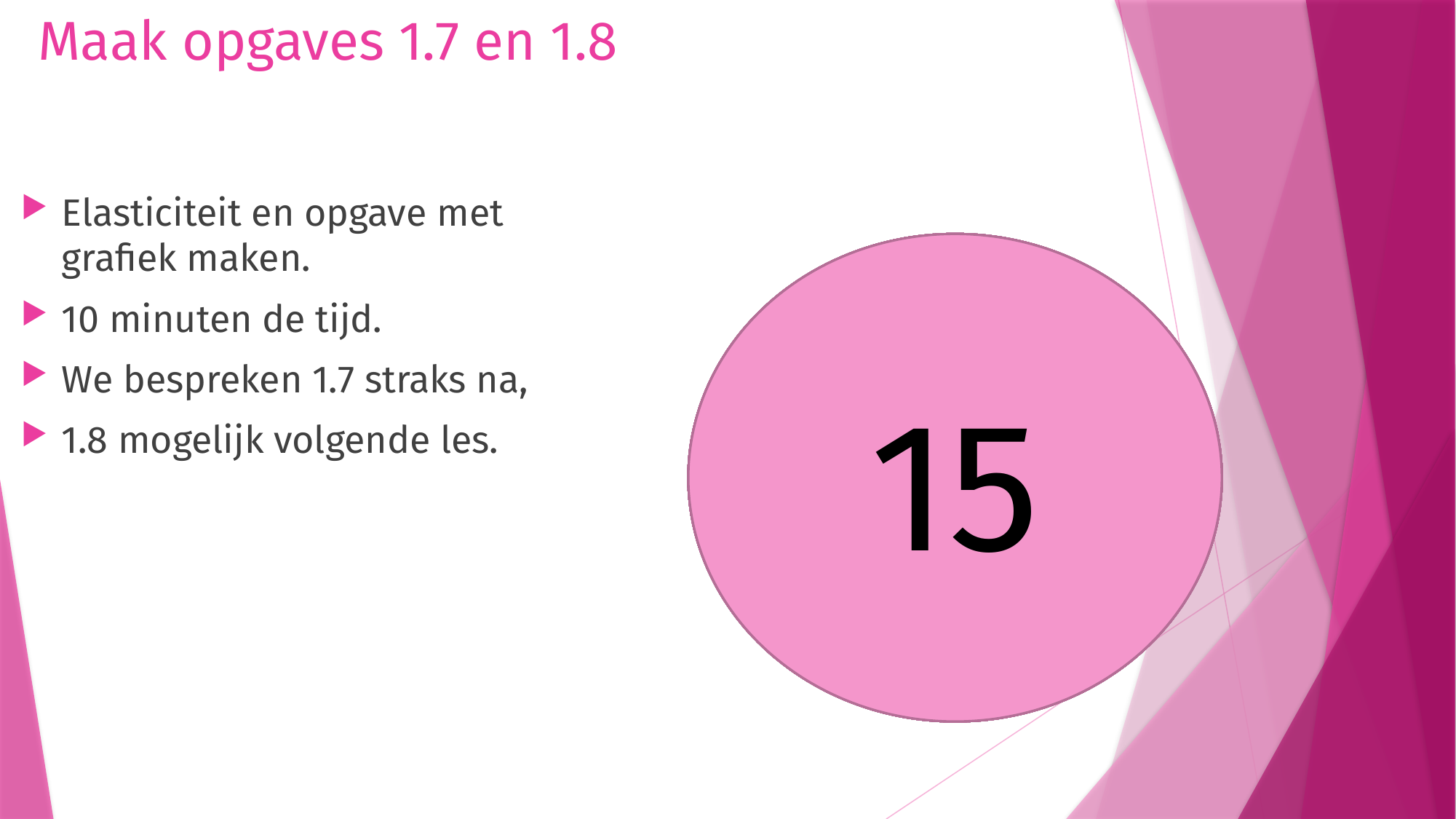

# Maak opgaves 1.7 en 1.8

Elasticiteit en opgave met grafiek maken.
10 minuten de tijd.
We bespreken 1.7 straks na,
1.8 mogelijk volgende les.

15
14
12
13
11
10
8
9
5
6
7
4
3
1
2